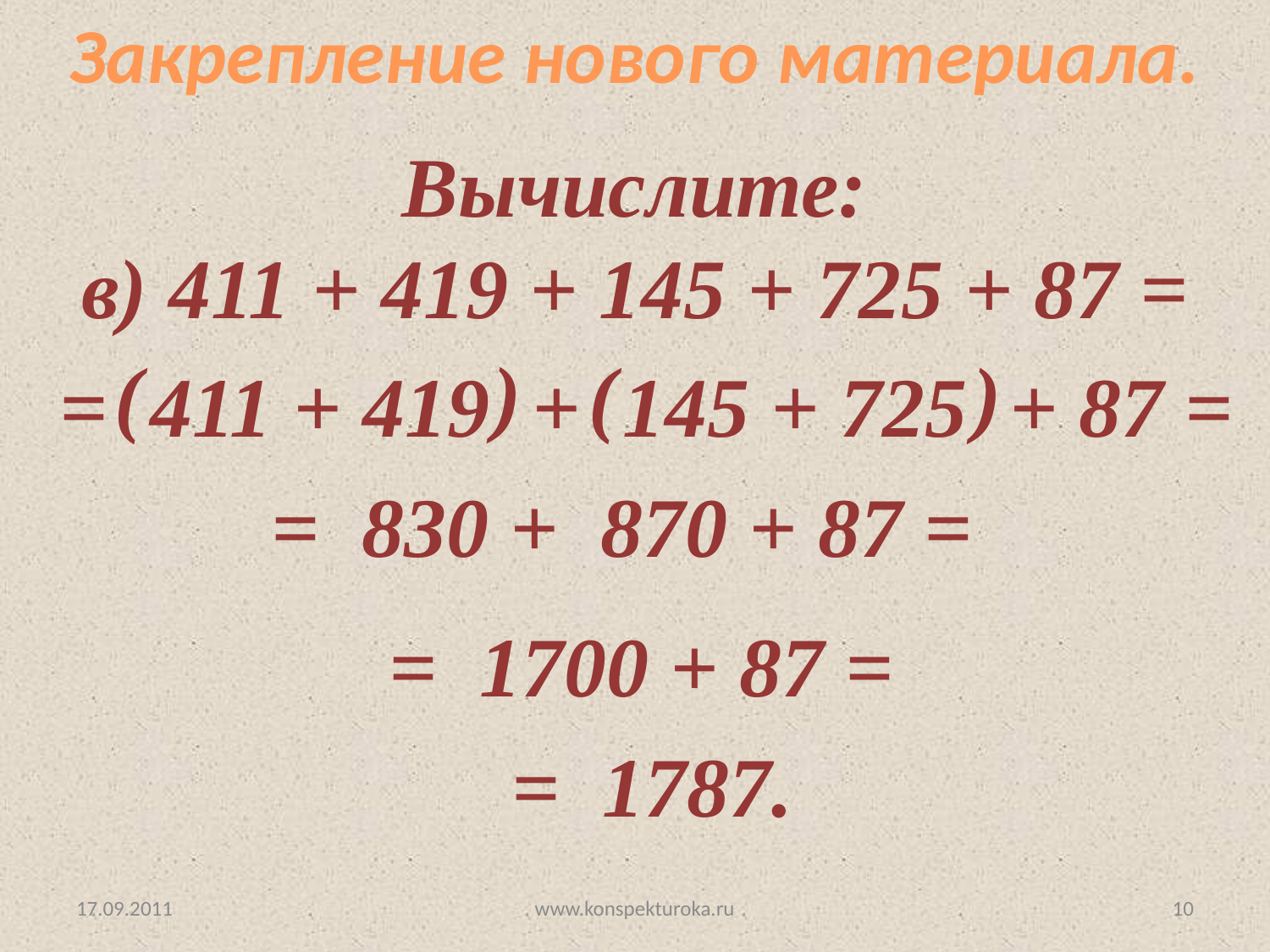

Закрепление нового материала.
Вычислите:
в) 411 + 419 + 145 + 725 + 87 =
 )
 (
 (
 )
=  411 + 419  +  145 + 725  + 87 =
=  830 +  870 + 87 =
=  1700 + 87 =
=  1787.
17.09.2011
www.konspekturoka.ru
10